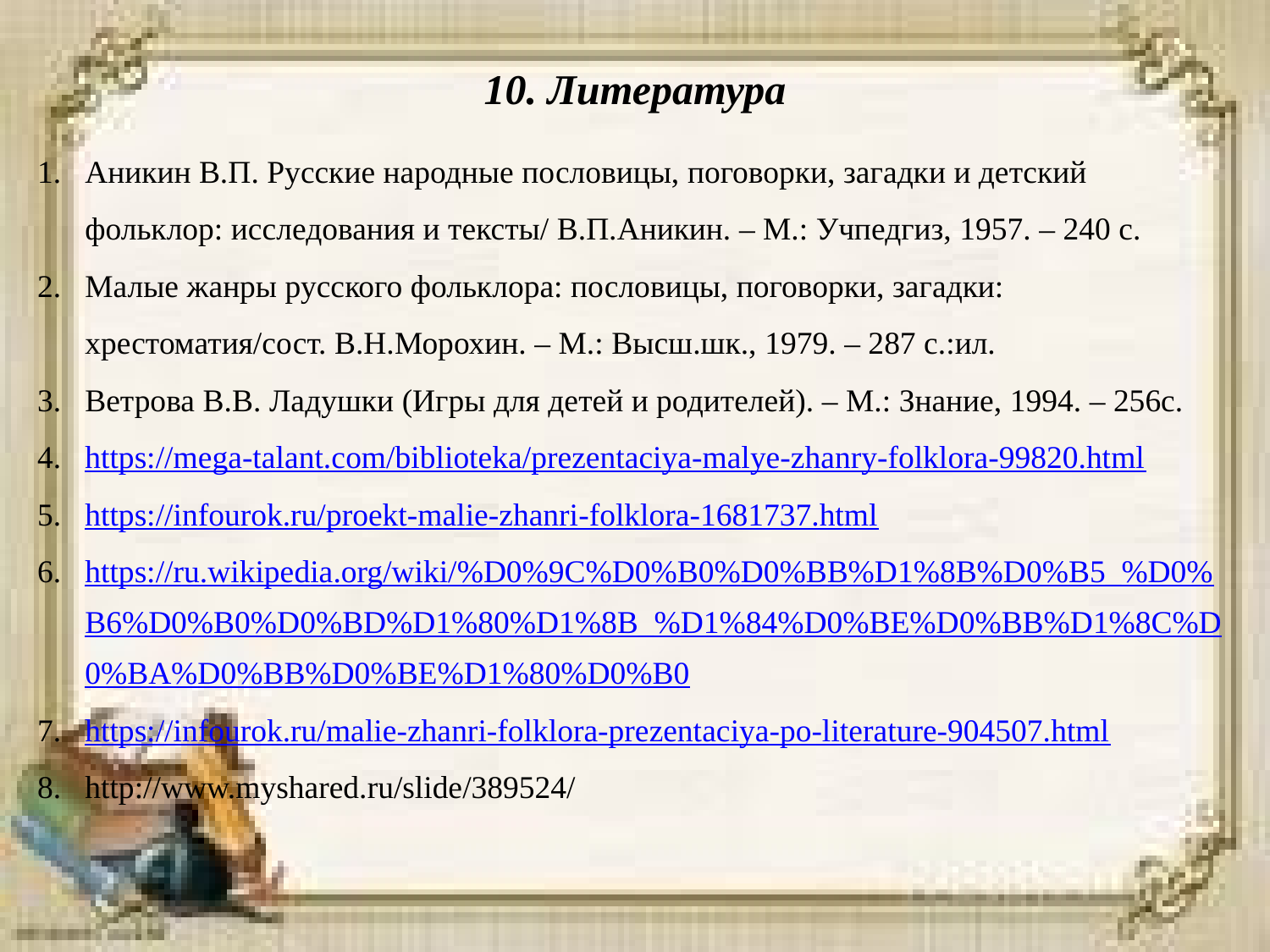

10. Литература
Аникин В.П. Русские народные пословицы, поговорки, загадки и детский фольклор: исследования и тексты/ В.П.Аникин. – М.: Учпедгиз, 1957. – 240 с.
Малые жанры русского фольклора: пословицы, поговорки, загадки: хрестоматия/сост. В.Н.Морохин. – М.: Высш.шк., 1979. – 287 с.:ил.
Ветрова В.В. Ладушки (Игры для детей и родителей). – М.: Знание, 1994. – 256с.
https://mega-talant.com/biblioteka/prezentaciya-malye-zhanry-folklora-99820.html
https://infourok.ru/proekt-malie-zhanri-folklora-1681737.html
https://ru.wikipedia.org/wiki/%D0%9C%D0%B0%D0%BB%D1%8B%D0%B5_%D0%B6%D0%B0%D0%BD%D1%80%D1%8B_%D1%84%D0%BE%D0%BB%D1%8C%D0%BA%D0%BB%D0%BE%D1%80%D0%B0
https://infourok.ru/malie-zhanri-folklora-prezentaciya-po-literature-904507.html
http://www.myshared.ru/slide/389524/